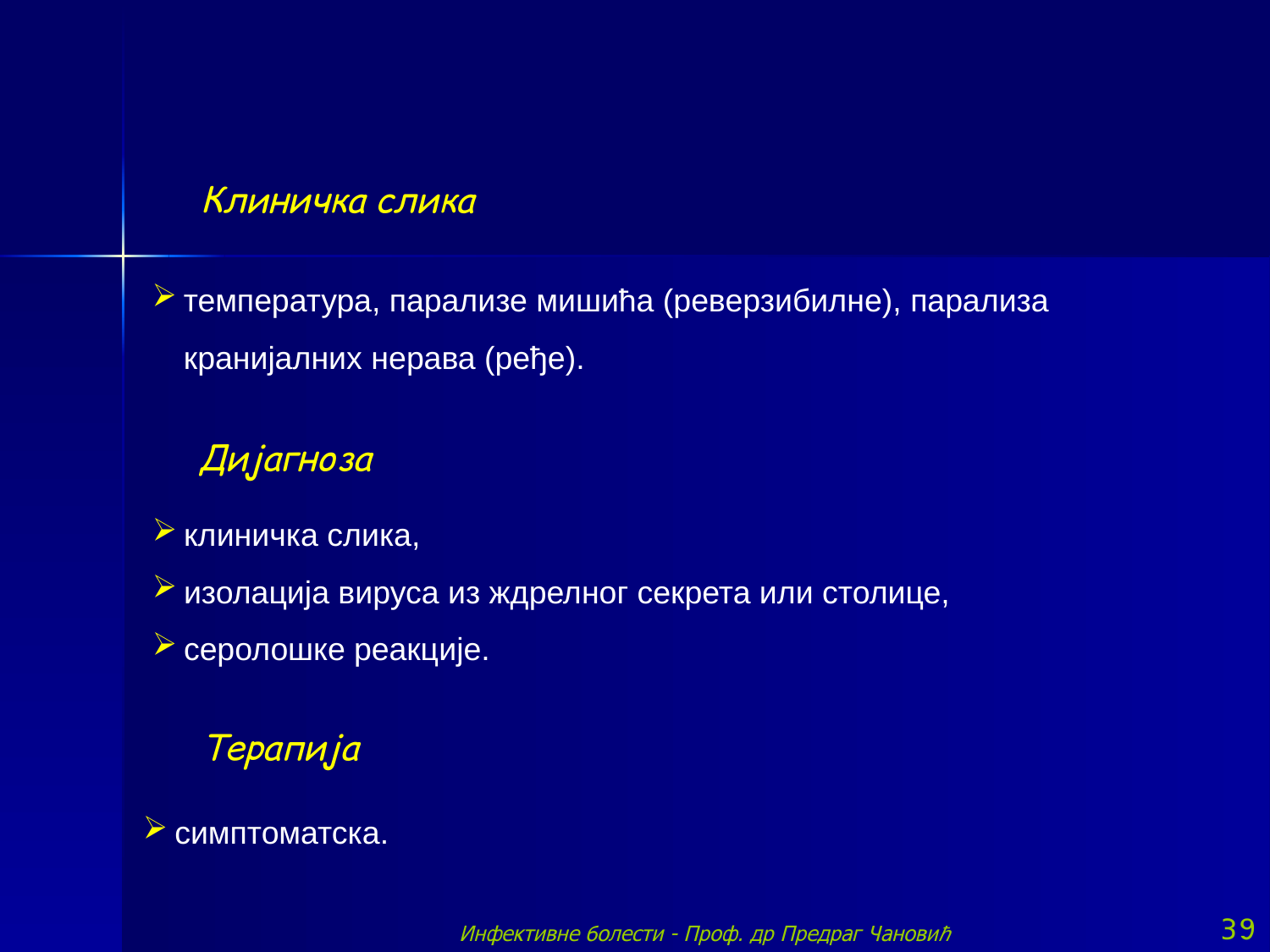

Клиничка слика
температура, парализе мишића (реверзибилне), парализа кранијалних нерава (ређе).
Дијагноза
клиничка слика,
изолација вируса из ждрелног секрета или столице,
серолошке реакције.
Терапија
симптоматска.
Инфективне болести - Проф. др Предраг Чановић
39